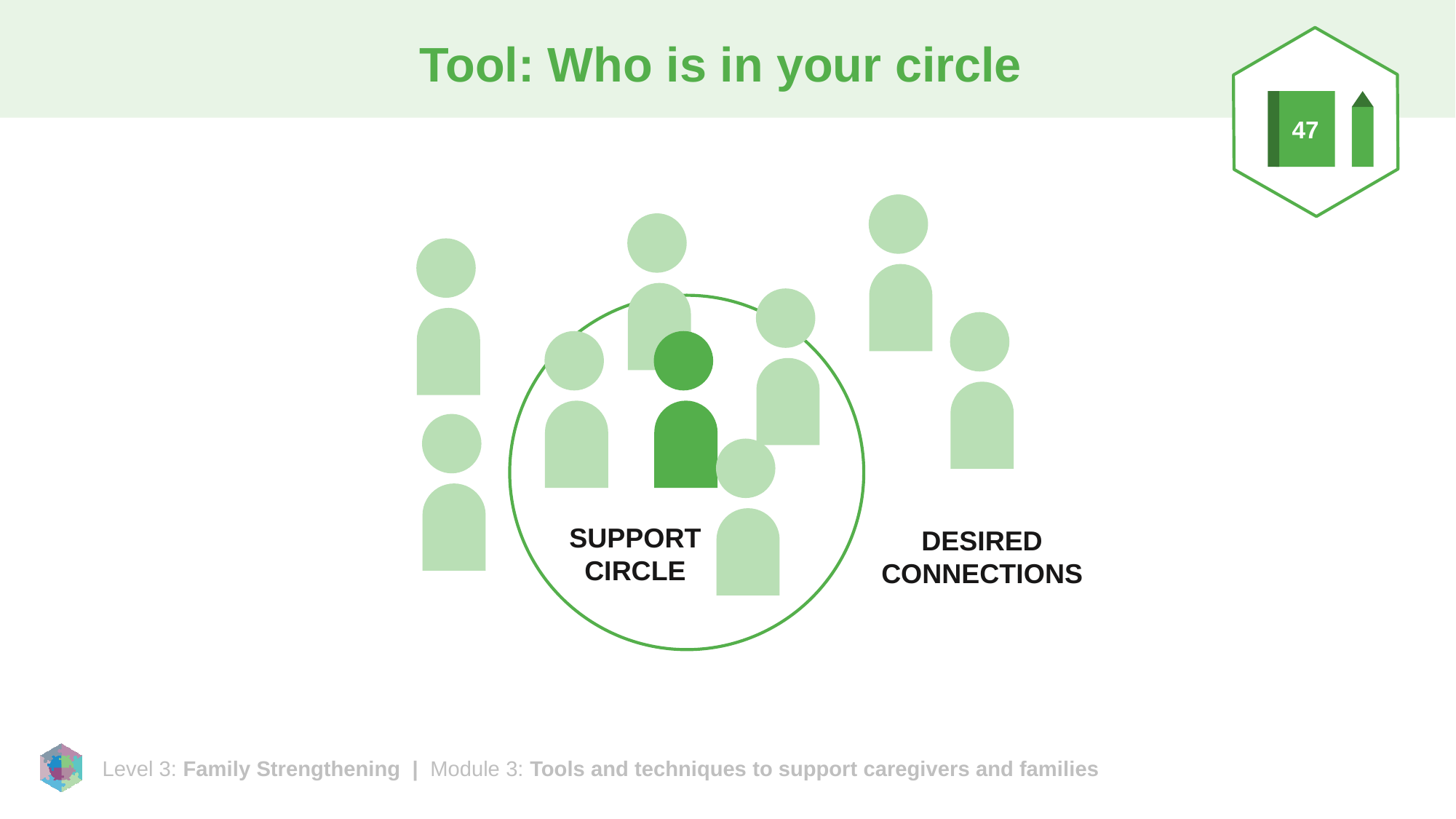

# Tool: Who is in your circle

47

SUPPORT CIRCLE
DESIRED CONNECTIONS